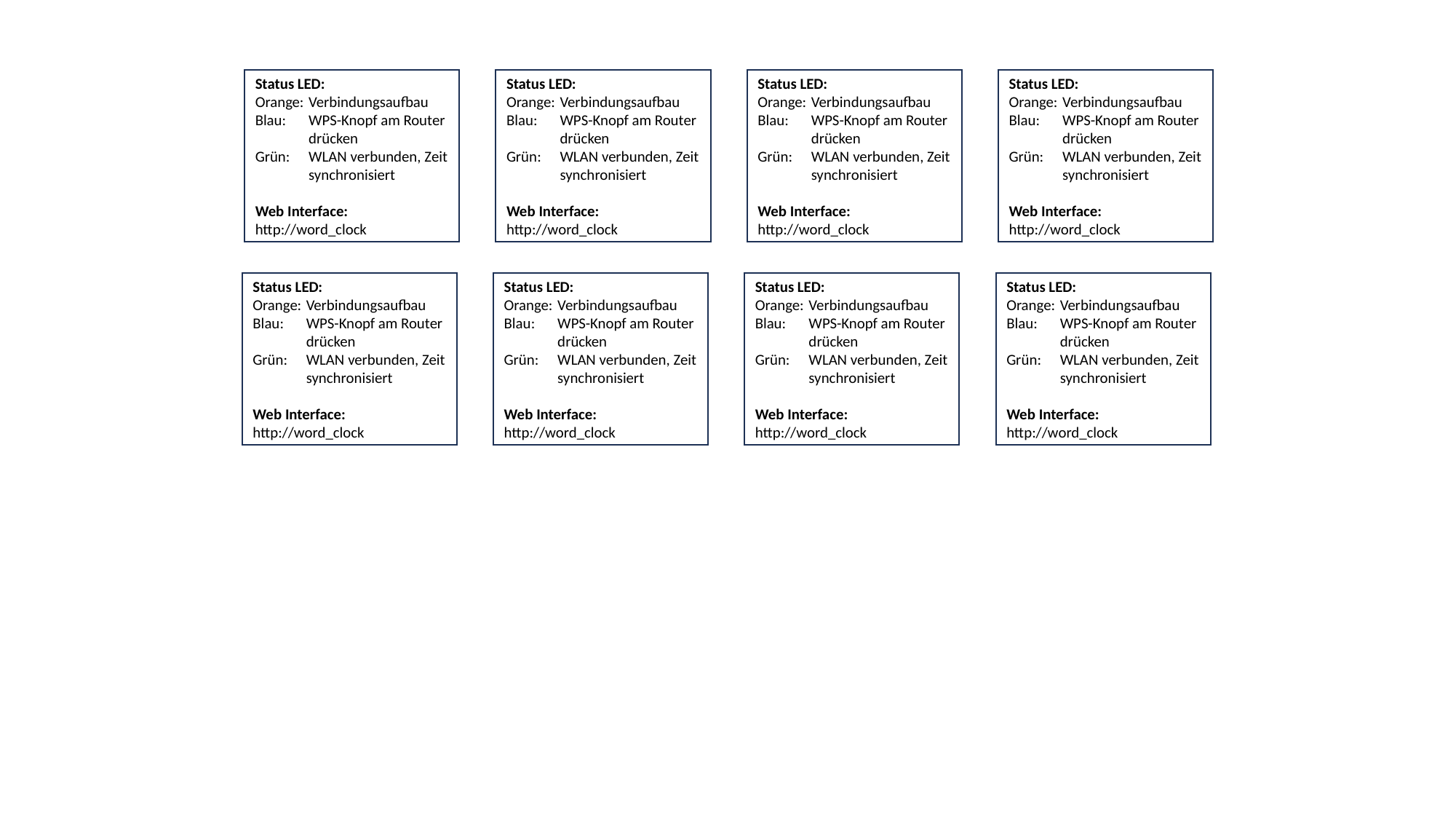

Status LED:
Orange: 	Verbindungsaufbau
Blau: 	WPS-Knopf am Router drücken
Grün: 	WLAN verbunden, Zeit synchronisiert

Web Interface:
http://word_clock
Status LED:
Orange: 	Verbindungsaufbau
Blau: 	WPS-Knopf am Router drücken
Grün: 	WLAN verbunden, Zeit synchronisiert

Web Interface:
http://word_clock
Status LED:
Orange: 	Verbindungsaufbau
Blau: 	WPS-Knopf am Router drücken
Grün: 	WLAN verbunden, Zeit synchronisiert

Web Interface:
http://word_clock
Status LED:
Orange: 	Verbindungsaufbau
Blau: 	WPS-Knopf am Router drücken
Grün: 	WLAN verbunden, Zeit synchronisiert

Web Interface:
http://word_clock
Status LED:
Orange: 	Verbindungsaufbau
Blau: 	WPS-Knopf am Router drücken
Grün: 	WLAN verbunden, Zeit synchronisiert

Web Interface:
http://word_clock
Status LED:
Orange: 	Verbindungsaufbau
Blau: 	WPS-Knopf am Router drücken
Grün: 	WLAN verbunden, Zeit synchronisiert

Web Interface:
http://word_clock
Status LED:
Orange: 	Verbindungsaufbau
Blau: 	WPS-Knopf am Router drücken
Grün: 	WLAN verbunden, Zeit synchronisiert

Web Interface:
http://word_clock
Status LED:
Orange: 	Verbindungsaufbau
Blau: 	WPS-Knopf am Router drücken
Grün: 	WLAN verbunden, Zeit synchronisiert

Web Interface:
http://word_clock